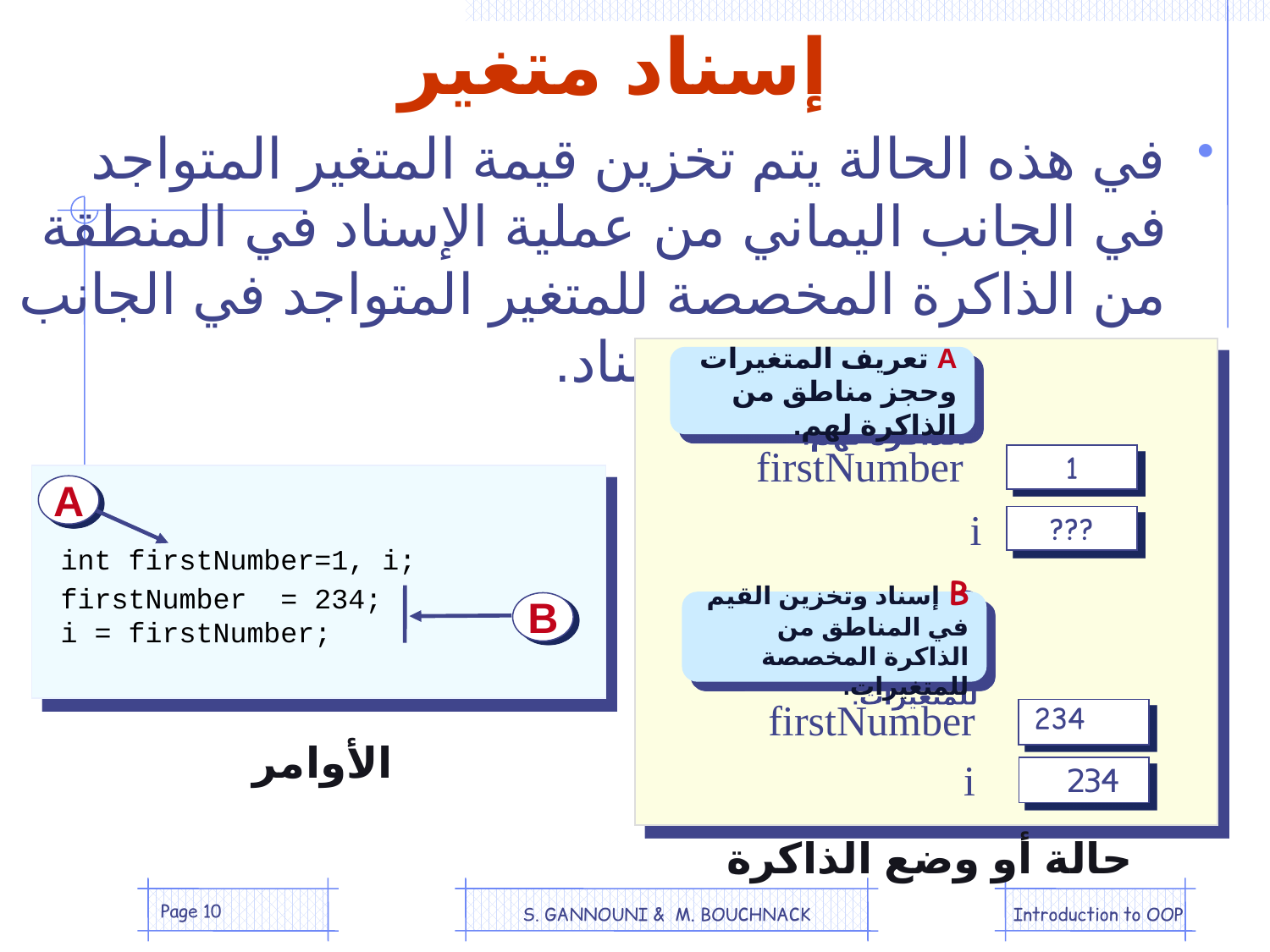

# إسناد متغير
في هذه الحالة يتم تخزين قيمة المتغير المتواجد في الجانب اليماني من عملية الإسناد في المنطقة من الذاكرة المخصصة للمتغير المتواجد في الجانب اليساري من عملية الإسناد.

A تعريف المتغيرات وحجز مناطق من الذاكرة لهم.
firstNumber
1

A

int firstNumber=1, i;
firstNumber  = 234;
i = firstNumber;

B

i
???
B إسناد وتخزين القيم في المناطق من الذاكرة المخصصة للمتغيرات.
firstNumber
234

i
234

الأوامر
حالة أو وضع الذاكرة
Page 10
S. GANNOUNI &  M. BOUCHNACK
Introduction to OOP